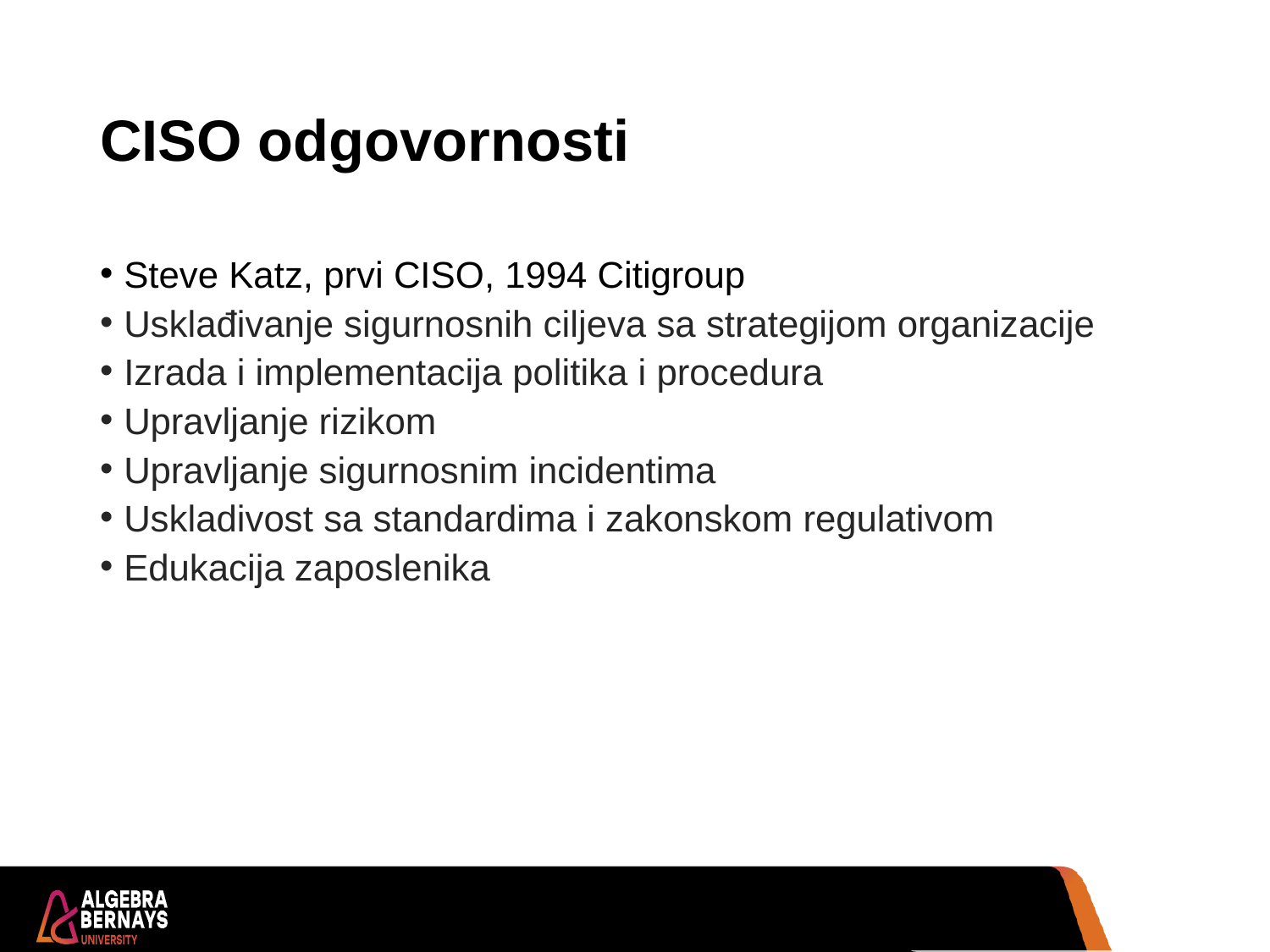

# CISO odgovornosti
Steve Katz, prvi CISO, 1994 Citigroup
Usklađivanje sigurnosnih ciljeva sa strategijom organizacije
Izrada i implementacija politika i procedura
Upravljanje rizikom
Upravljanje sigurnosnim incidentima
Uskladivost sa standardima i zakonskom regulativom
Edukacija zaposlenika